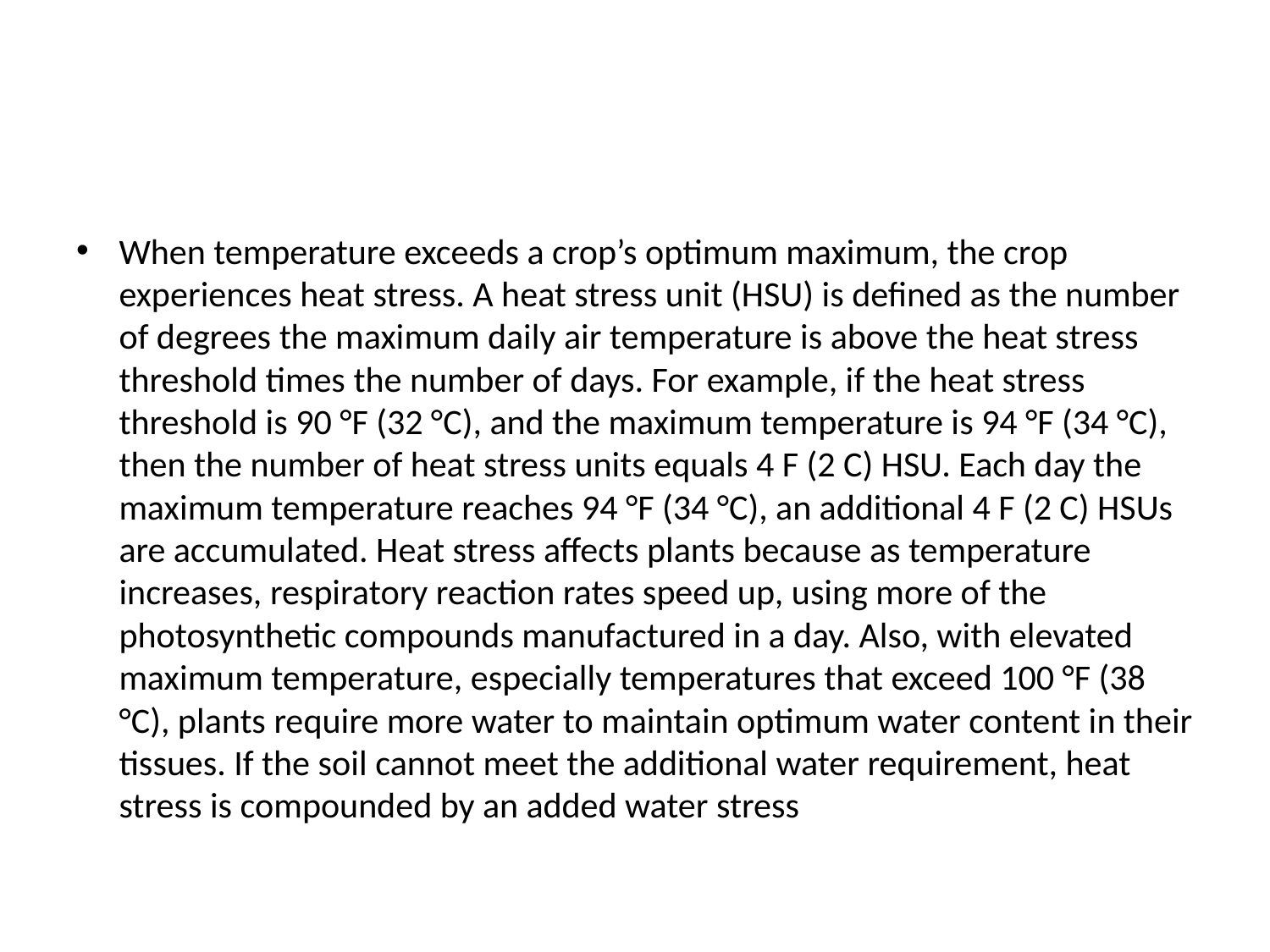

#
When temperature exceeds a crop’s optimum maximum, the crop experiences heat stress. A heat stress unit (HSU) is defined as the number of degrees the maximum daily air temperature is above the heat stress threshold times the number of days. For example, if the heat stress threshold is 90 °F (32 °C), and the maximum temperature is 94 °F (34 °C), then the number of heat stress units equals 4 F (2 C) HSU. Each day the maximum temperature reaches 94 °F (34 °C), an additional 4 F (2 C) HSUs are accumulated. Heat stress affects plants because as temperature increases, respiratory reaction rates speed up, using more of the photosynthetic compounds manufactured in a day. Also, with elevated maximum temperature, especially temperatures that exceed 100 °F (38 °C), plants require more water to maintain optimum water content in their tissues. If the soil cannot meet the additional water requirement, heat stress is compounded by an added water stress